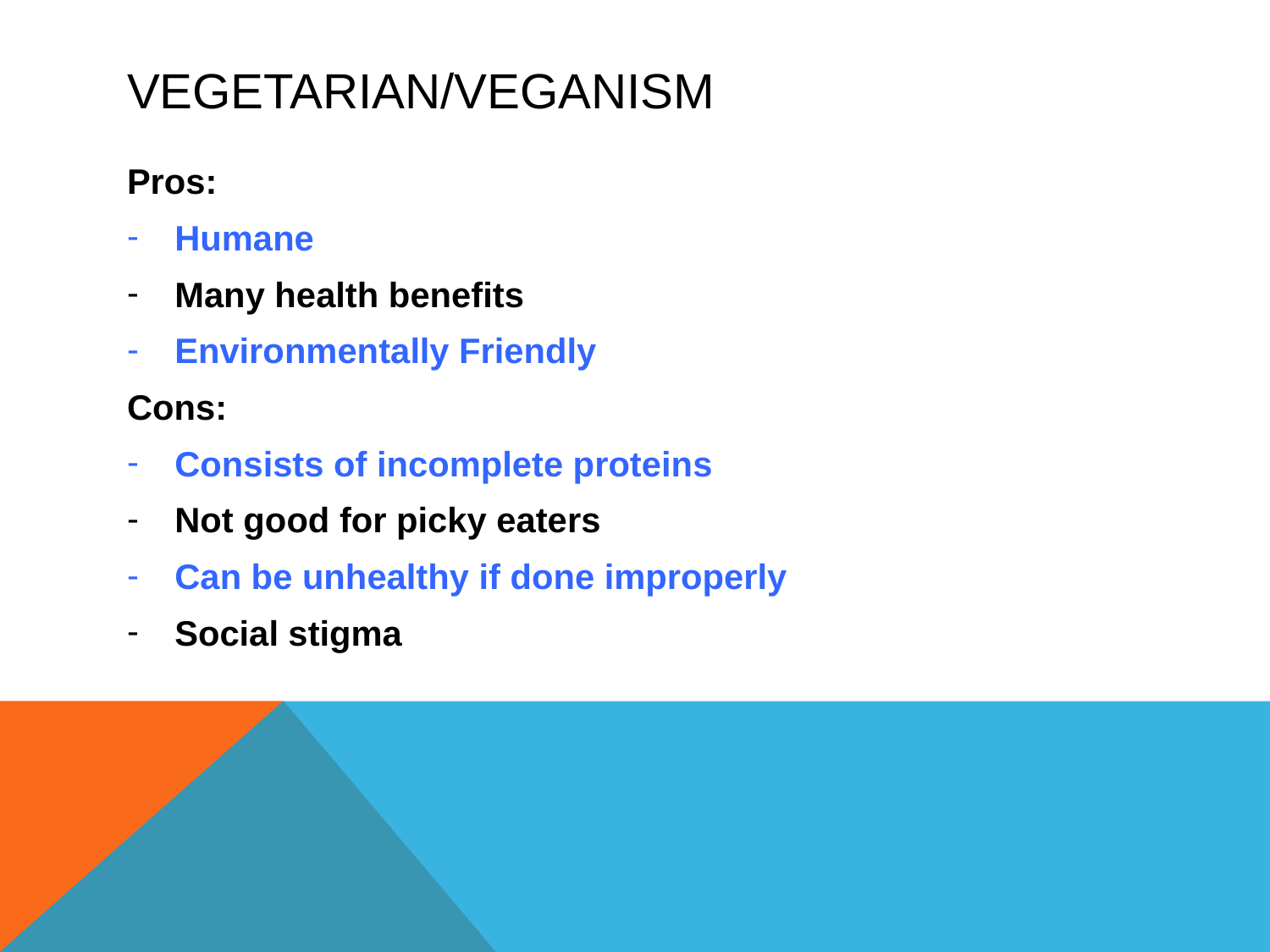

# Vegetarian/veganism
Pros:
Humane
Many health benefits
Environmentally Friendly
Cons:
Consists of incomplete proteins
Not good for picky eaters
Can be unhealthy if done improperly
Social stigma